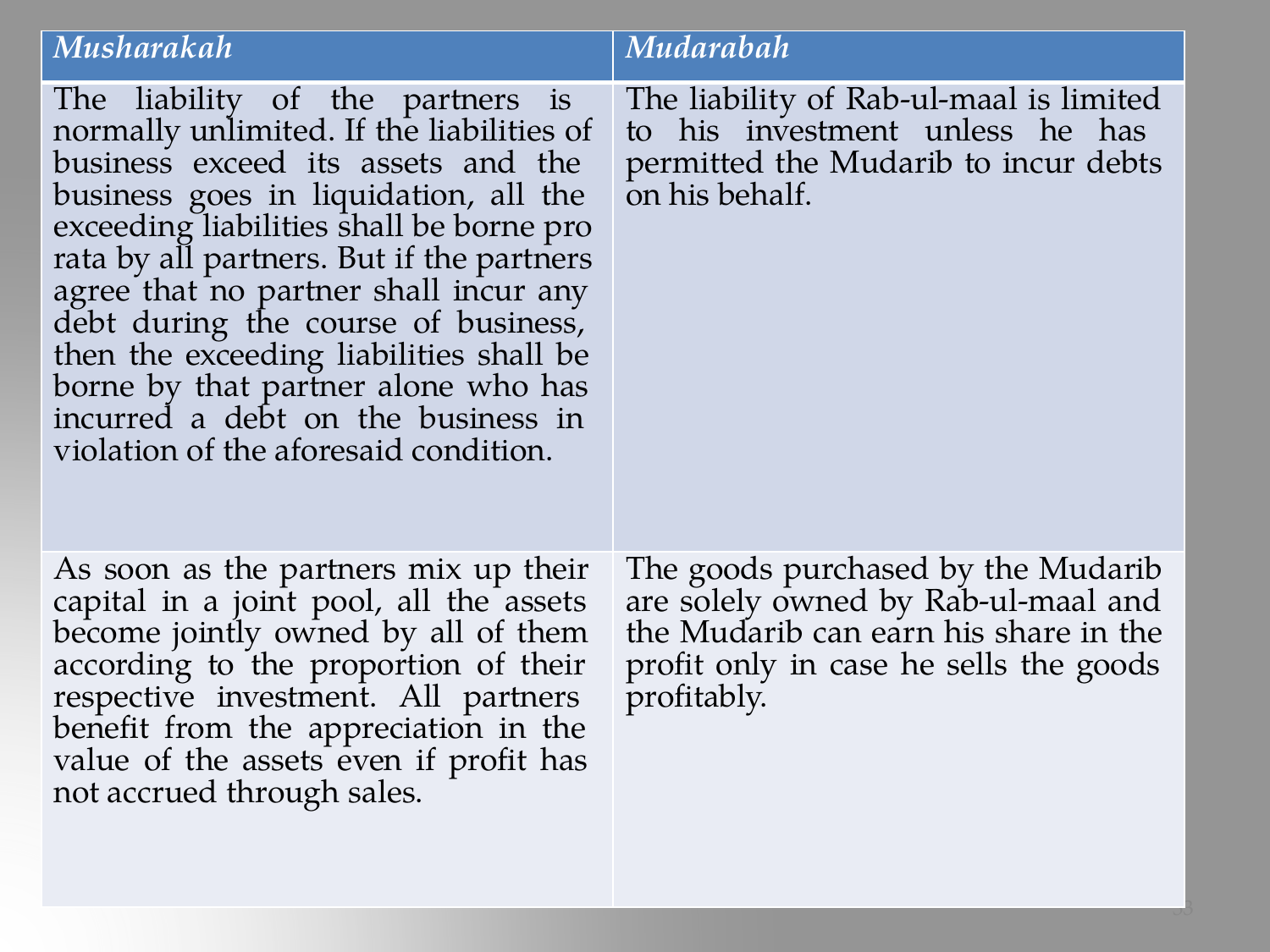

| Musharakah | Mudarabah |
| --- | --- |
| The liability of the partners is normally unlimited. If the liabilities of business exceed its assets and the business goes in liquidation, all the exceeding liabilities shall be borne pro rata by all partners. But if the partners agree that no partner shall incur any debt during the course of business, then the exceeding liabilities shall be borne by that partner alone who has incurred a debt on the business in violation of the aforesaid condition. | The liability of Rab-ul-maal is limited to his investment unless he has permitted the Mudarib to incur debts on his behalf. |
| As soon as the partners mix up their capital in a joint pool, all the assets become jointly owned by all of them according to the proportion of their respective investment. All partners benefit from the appreciation in the value of the assets even if profit has not accrued through sales. | The goods purchased by the Mudarib are solely owned by Rab-ul-maal and the Mudarib can earn his share in the profit only in case he sells the goods profitably. |
3
3